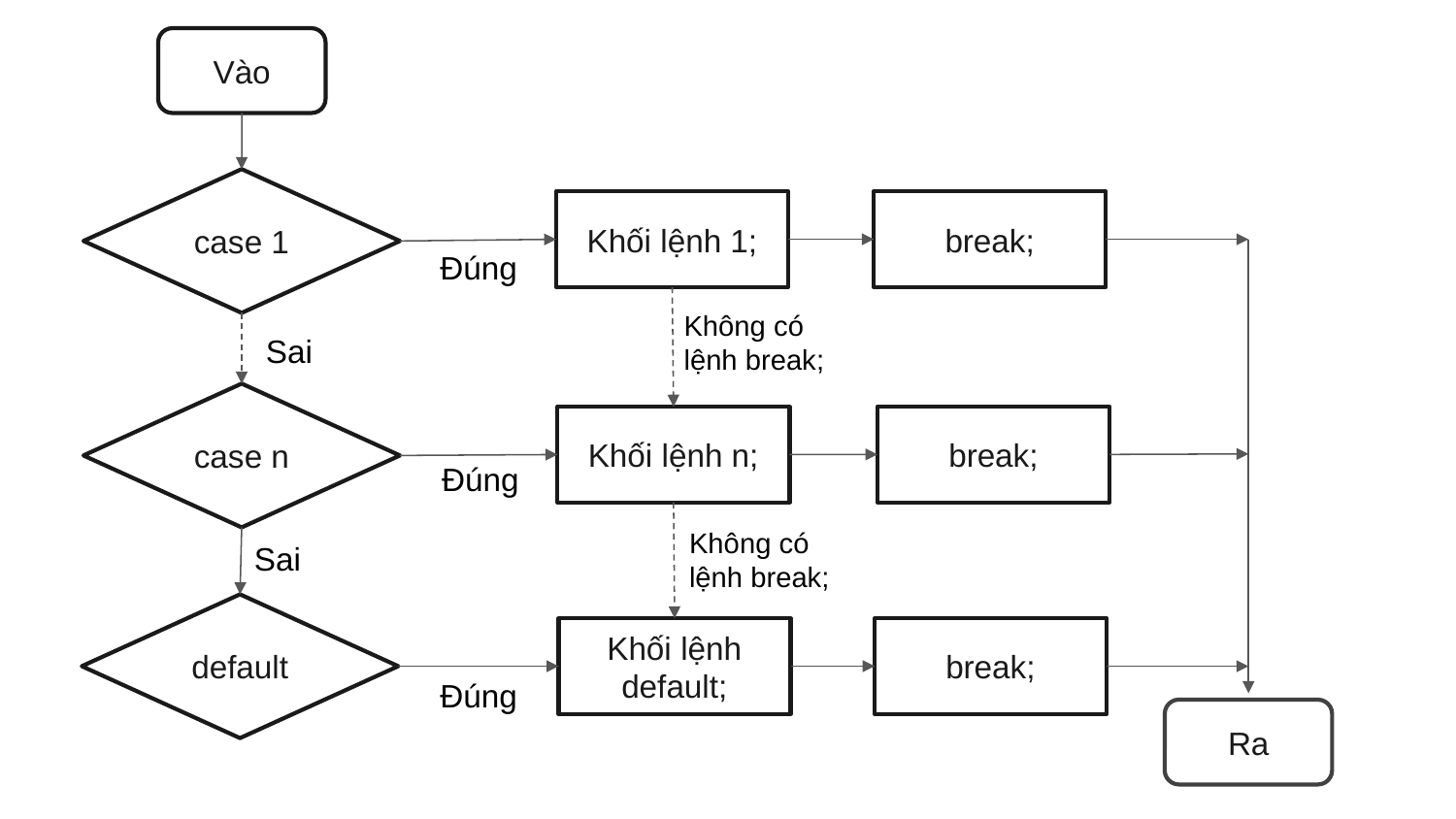

Vào
case 1
Khối lệnh 1;
break;
Đúng
Không có lệnh break;
Sai
case n
break;
Khối lệnh n;
Đúng
Không có lệnh break;
Sai
default
Khối lệnh default;
break;
Đúng
Ra